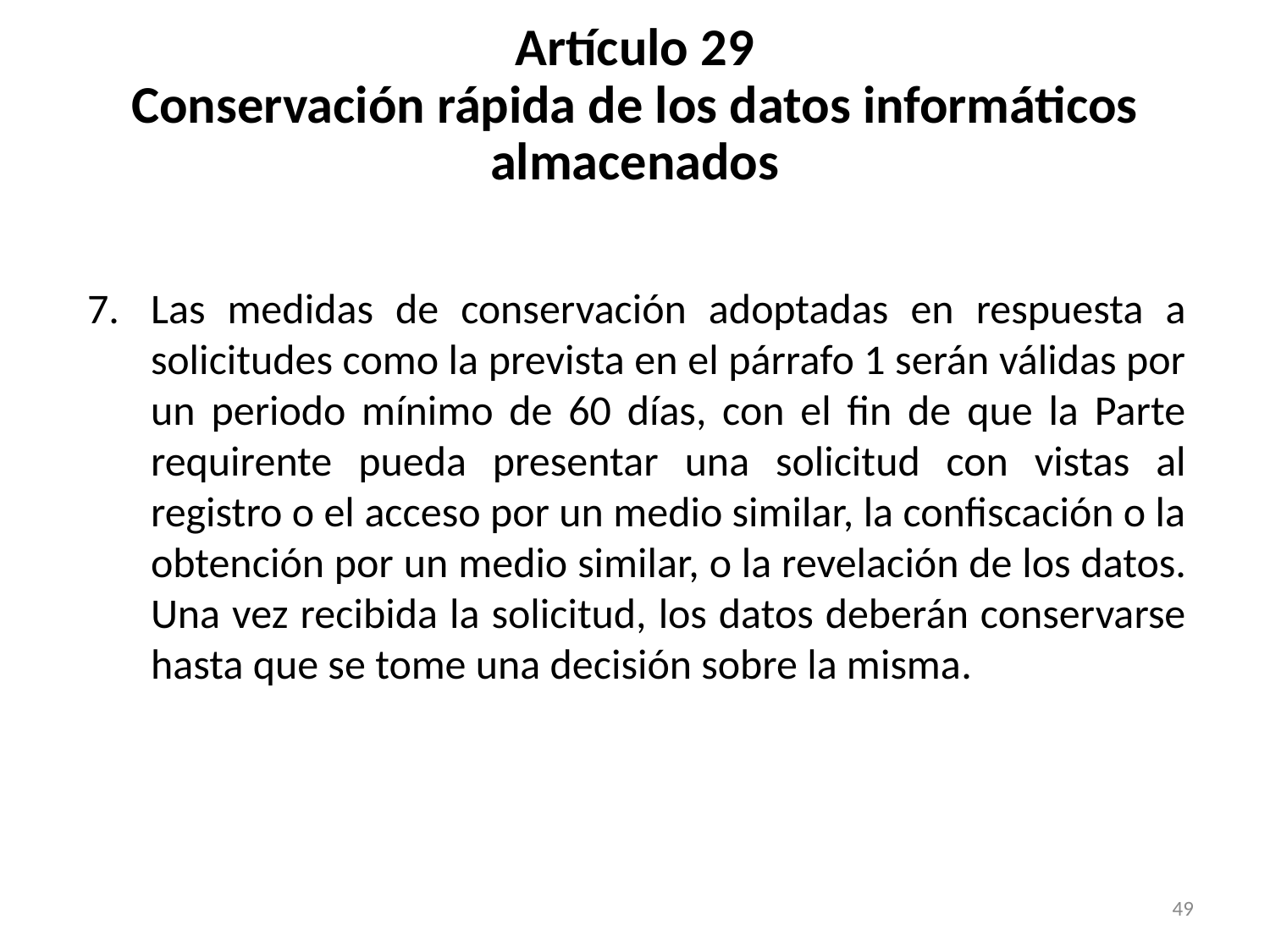

# Artículo 29 Conservación rápida de los datos informáticos almacenados
Las medidas de conservación adoptadas en respuesta a solicitudes como la prevista en el párrafo 1 serán válidas por un periodo mínimo de 60 días, con el fin de que la Parte requirente pueda presentar una solicitud con vistas al registro o el acceso por un medio similar, la confiscación o la obtención por un medio similar, o la revelación de los datos. Una vez recibida la solicitud, los datos deberán conservarse hasta que se tome una decisión sobre la misma.
49